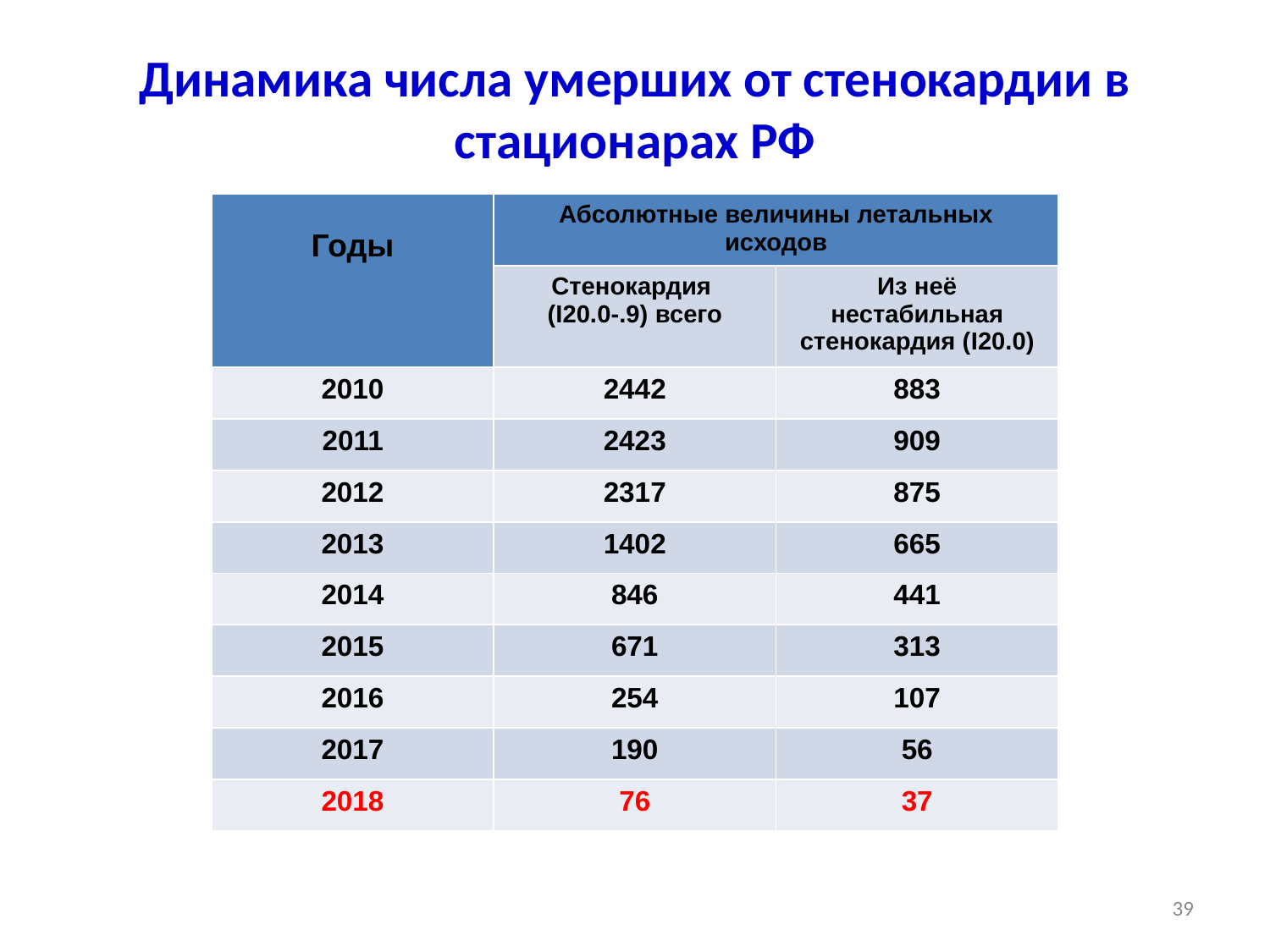

# Динамика числа умерших от стенокардии в стационарах РФ
| Годы | Абсолютные величины летальных исходов |  |
| --- | --- | --- |
|  | Стенокардия (I20.0-.9) всего | Из неё нестабильная стенокардия (I20.0) |
| 2010 | 2442 | 883 |
| 2011 | 2423 | 909 |
| 2012 | 2317 | 875 |
| 2013 | 1402 | 665 |
| 2014 | 846 | 441 |
| 2015 | 671 | 313 |
| 2016 | 254 | 107 |
| 2017 | 190 | 56 |
| 2018 | 76 | 37 |

39